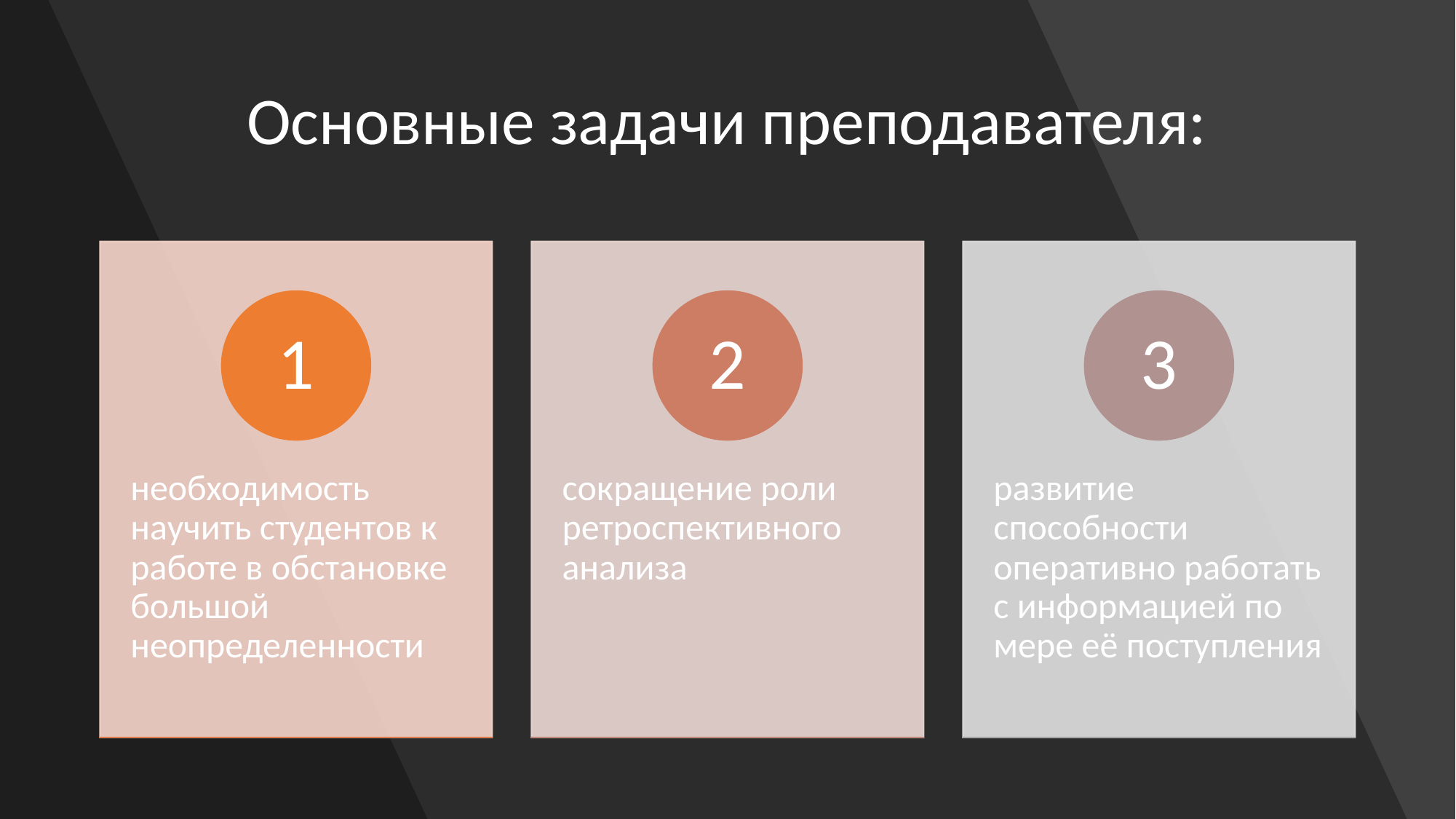

# Основные задачи преподавателя:
необходимость научить студентов к работе в обстановке большой неопределенности
1
сокращение роли ретроспективного анализа
2
развитие способности оперативно работать с информацией по мере её поступления
3